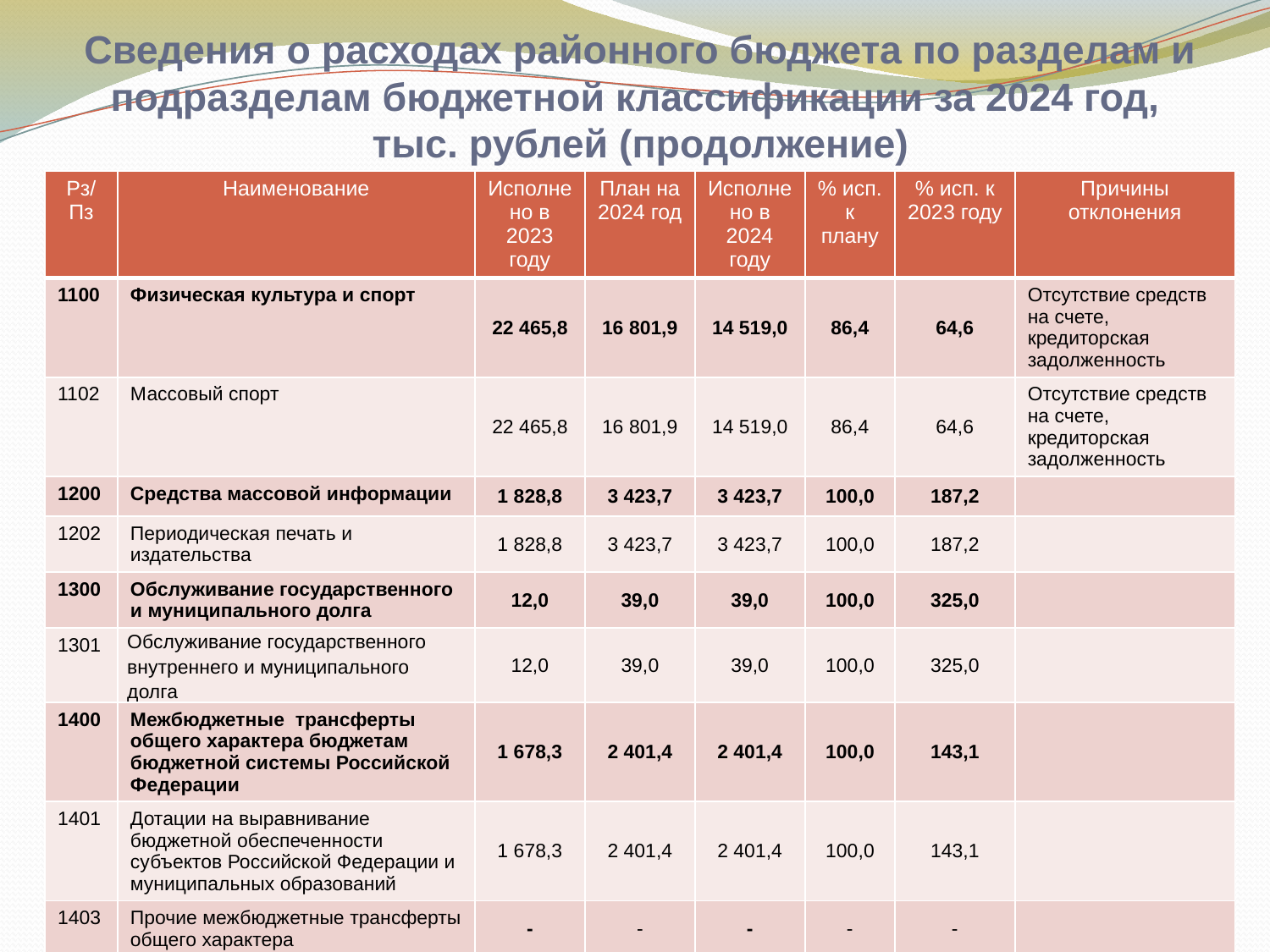

# Сведения о расходах районного бюджета по разделам и подразделам бюджетной классификации за 2024 год, тыс. рублей (продолжение)

| Рз/Пз | Наименование | Исполнено в 2023 году | План на 2024 год | Исполнено в 2024 году | % исп. к плану | % исп. к 2023 году | Причины отклонения |
| --- | --- | --- | --- | --- | --- | --- | --- |
| 1100 | Физическая культура и спорт | 22 465,8 | 16 801,9 | 14 519,0 | 86,4 | 64,6 | Отсутствие средств на счете, кредиторская задолженность |
| 1102 | Массовый спорт | 22 465,8 | 16 801,9 | 14 519,0 | 86,4 | 64,6 | Отсутствие средств на счете, кредиторская задолженность |
| 1200 | Средства массовой информации | 1 828,8 | 3 423,7 | 3 423,7 | 100,0 | 187,2 |  |
| 1202 | Периодическая печать и издательства | 1 828,8 | 3 423,7 | 3 423,7 | 100,0 | 187,2 |  |
| 1300 | Обслуживание государственного и муниципального долга | 12,0 | 39,0 | 39,0 | 100,0 | 325,0 |  |
| 1301 | Обслуживание государственного внутреннего и муниципального долга | 12,0 | 39,0 | 39,0 | 100,0 | 325,0 |  |
| 1400 | Межбюджетные трансферты общего характера бюджетам бюджетной системы Российской Федерации | 1 678,3 | 2 401,4 | 2 401,4 | 100,0 | 143,1 |  |
| 1401 | Дотации на выравнивание бюджетной обеспеченности субъектов Российской Федерации и муниципальных образований | 1 678,3 | 2 401,4 | 2 401,4 | 100,0 | 143,1 |  |
| 1403 | Прочие межбюджетные трансферты общего характера | - | - | - | - | - |  |
|  | Итого | 604 347,7 | 750 139,0 | 684 479,4 | 91,2 | 113,2 |  |